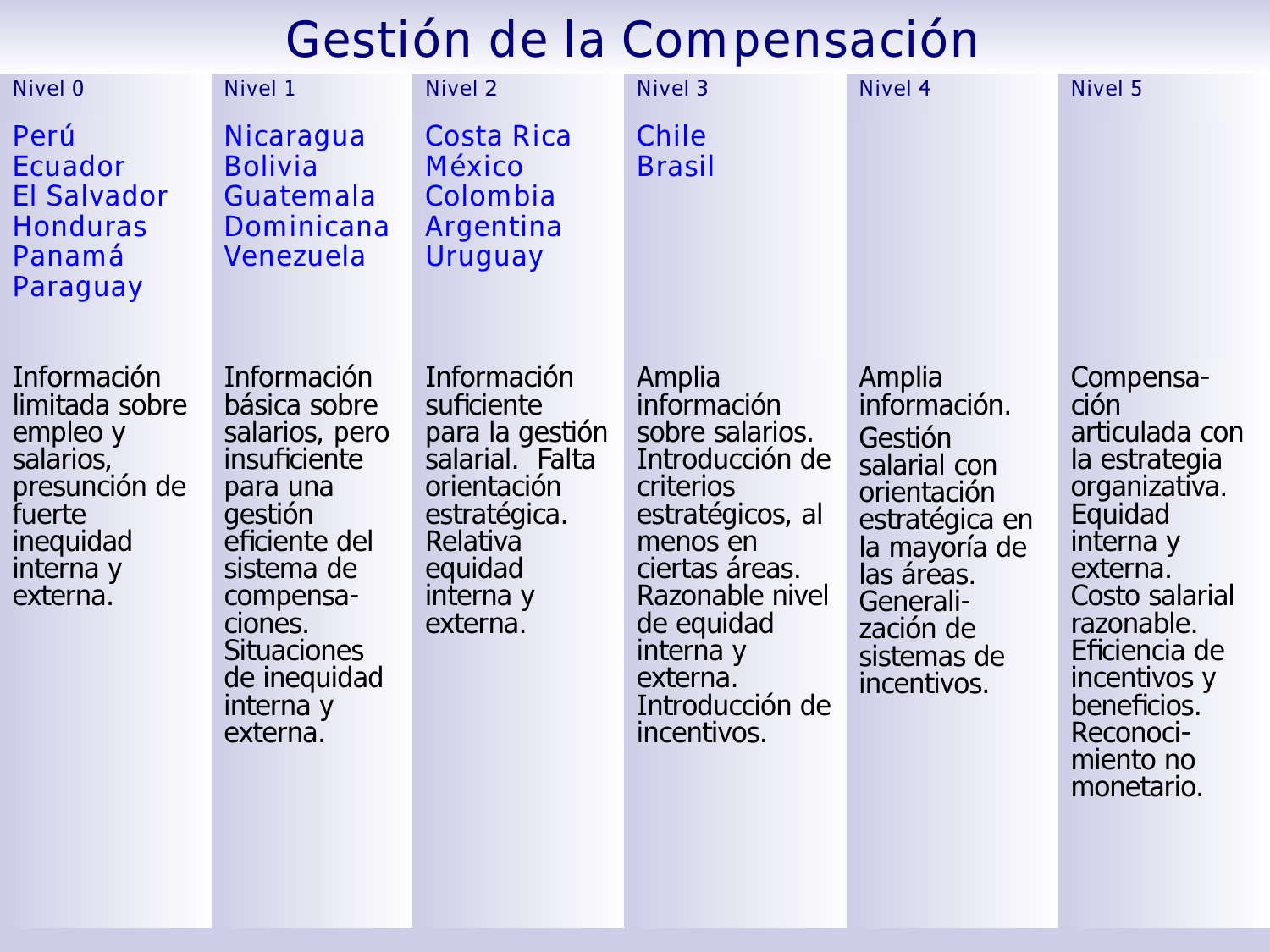

# Gestión de la Compensación
| Nivel 0 | Nivel 1 | Nivel 2 | Nivel 3 | Nivel 4 | Nivel 5 |
| --- | --- | --- | --- | --- | --- |
| Perú Ecuador El Salvador Honduras Panamá Paraguay | Nicaragua Bolivia Guatemala Dominicana Venezuela | Costa Rica México Colombia Argentina Uruguay | Chile Brasil |  |  |
| Información limitada sobre empleo y salarios, presunción de fuerte inequidad interna y externa. | Información básica sobre salarios, pero insuficiente para una gestión eficiente del sistema de compensa-ciones. Situaciones de inequidad interna y externa. | Información suficiente para la gestión salarial. Falta orientación estratégica. Relativa equidad interna y externa. | Amplia información sobre salarios. Introducción de criterios estratégicos, al menos en ciertas áreas. Razonable nivel de equidad interna y externa. Introducción de incentivos. | Amplia información. Gestión salarial con orientación estratégica en la mayoría de las áreas. Generali-zación de sistemas de incentivos. | Compensa-ción articulada con la estrategia organizativa. Equidad interna y externa. Costo salarial razonable. Eficiencia de incentivos y beneficios. Reconoci-miento no monetario. |